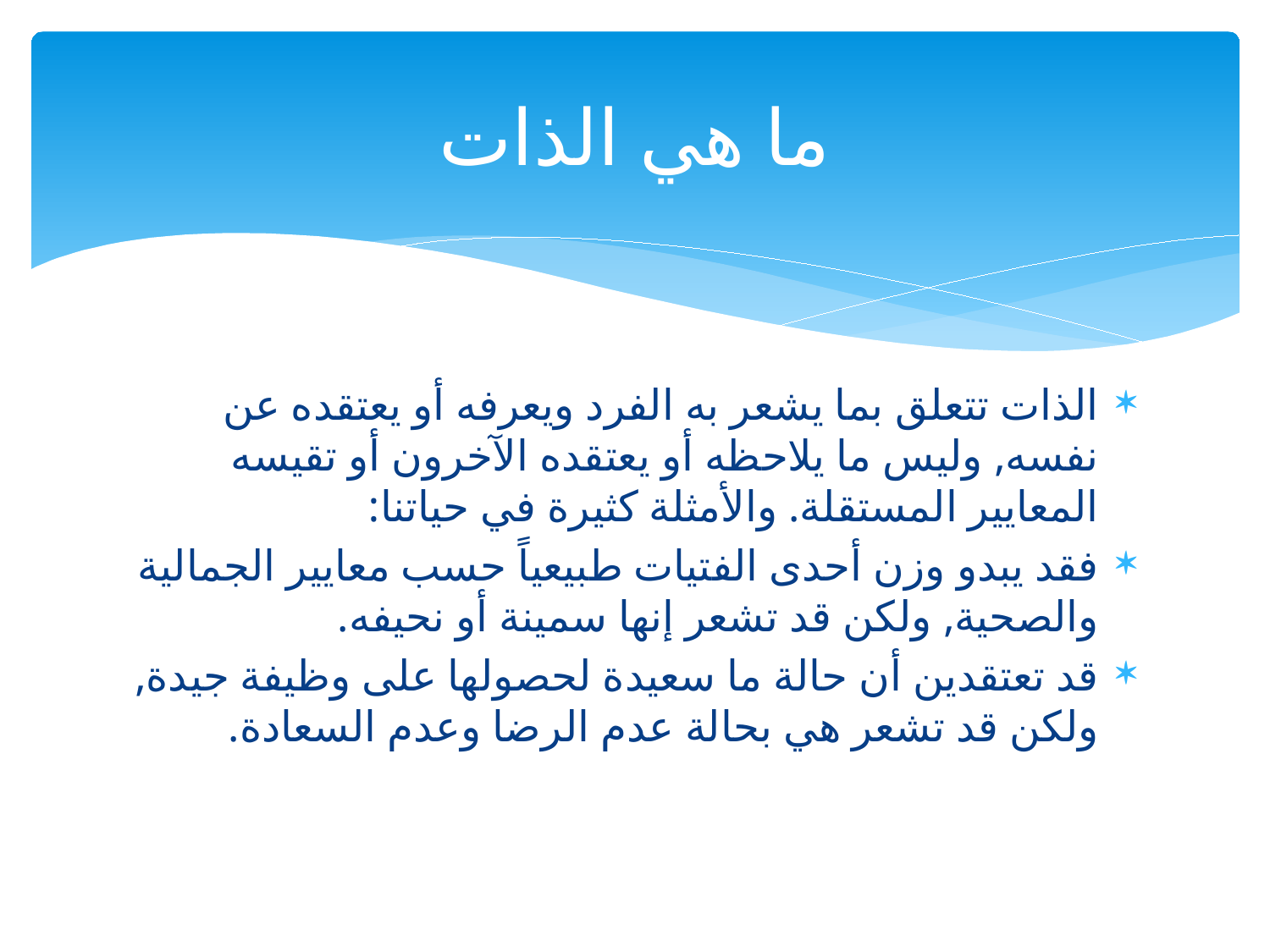

# ما هي الذات
الذات تتعلق بما يشعر به الفرد ويعرفه أو يعتقده عن نفسه, وليس ما يلاحظه أو يعتقده الآخرون أو تقيسه المعايير المستقلة. والأمثلة كثيرة في حياتنا:
فقد يبدو وزن أحدى الفتيات طبيعياً حسب معايير الجمالية والصحية, ولكن قد تشعر إنها سمينة أو نحيفه.
قد تعتقدين أن حالة ما سعيدة لحصولها على وظيفة جيدة, ولكن قد تشعر هي بحالة عدم الرضا وعدم السعادة.